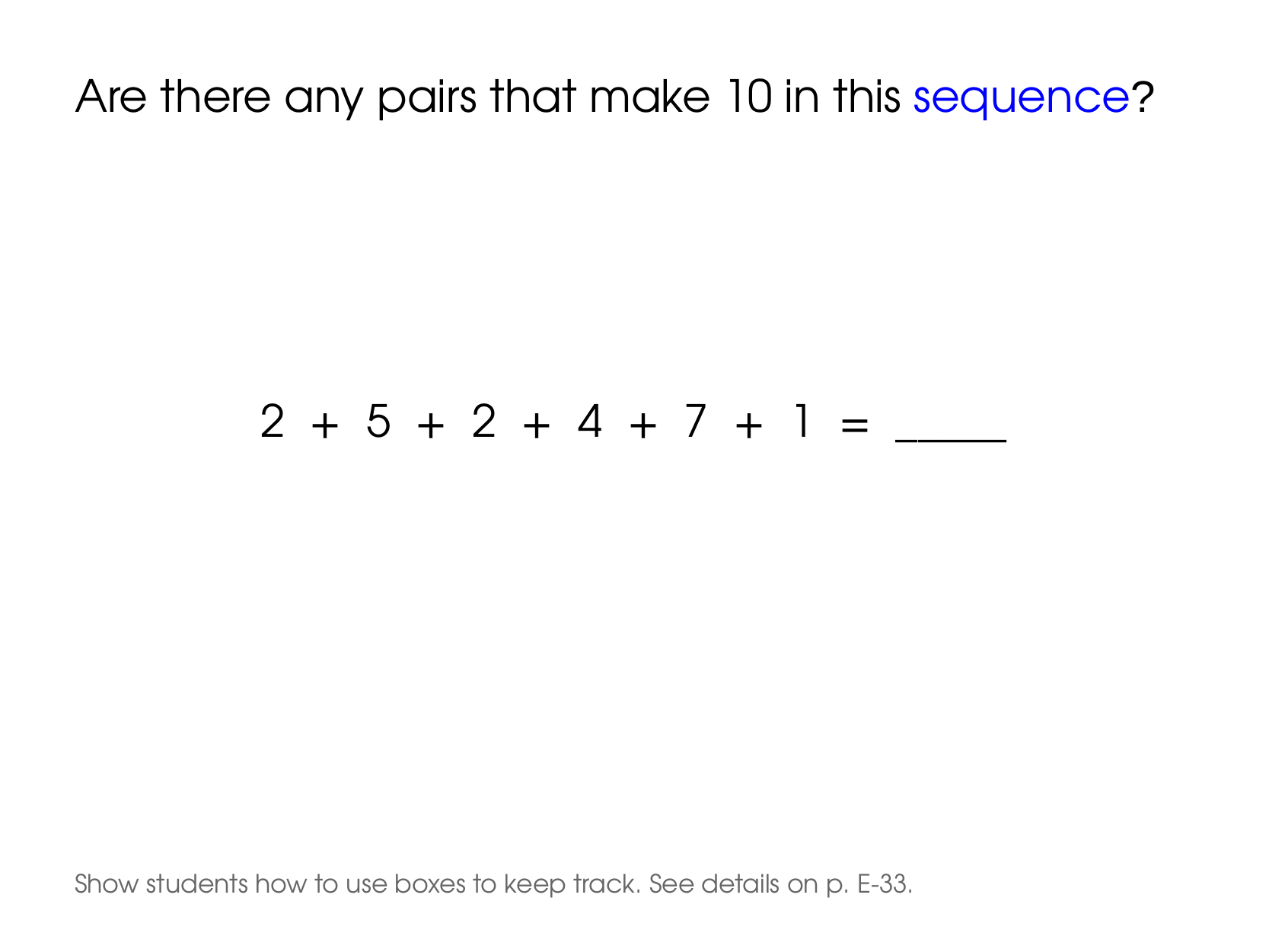

Are there any pairs that make 10 in this sequence?
2  +  5  +  2  +  4  +  7  +  1  =  _____
Show students how to use boxes to keep track. See details on p. E-33.